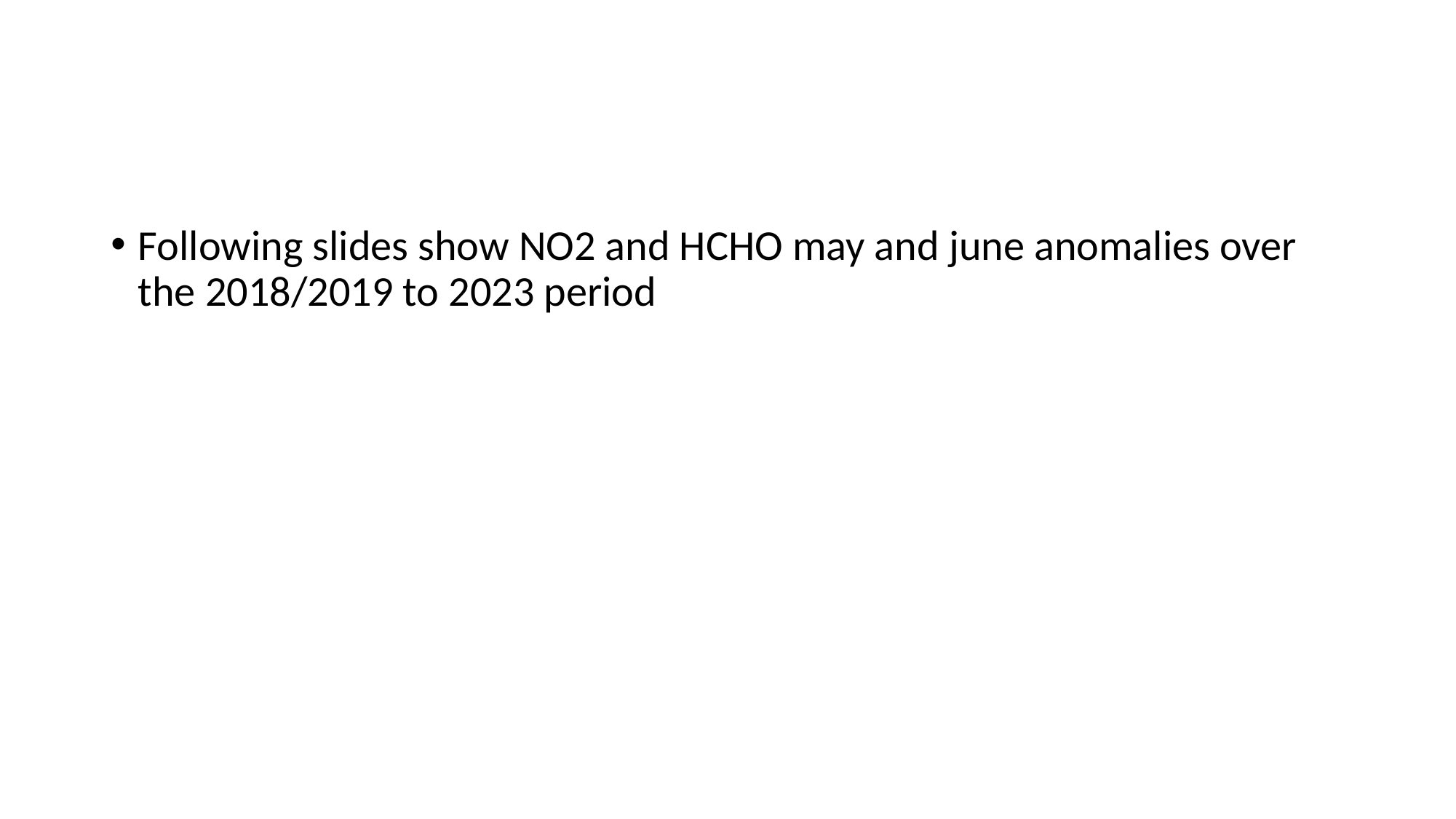

#
Following slides show NO2 and HCHO may and june anomalies over the 2018/2019 to 2023 period